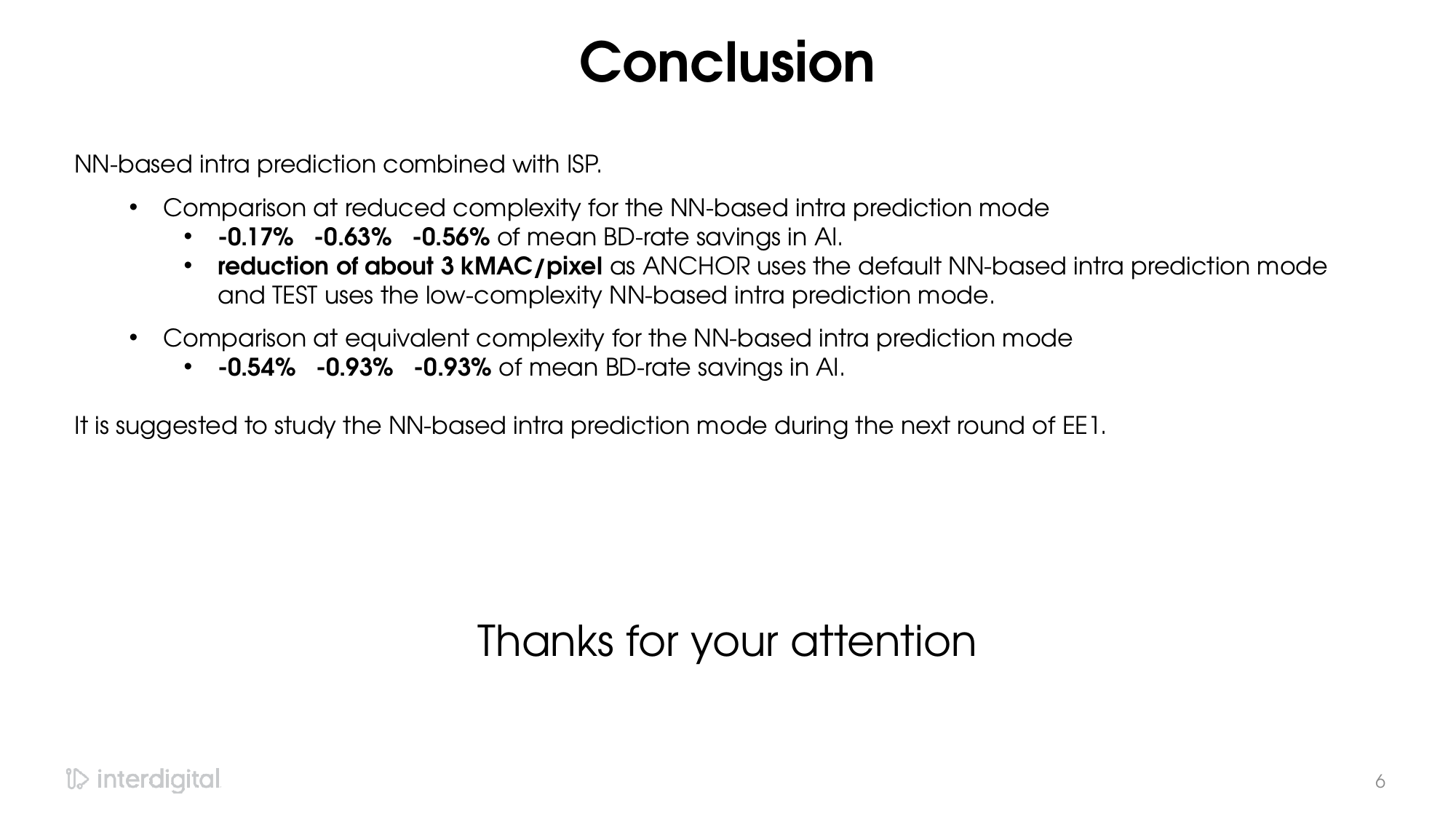

# Conclusion
NN-based intra prediction combined with ISP.

Comparison at reduced complexity for the NN-based intra prediction mode
-0.17%   -0.63%   -0.56% of mean BD-rate savings in AI.
reduction of about 3 kMAC/pixel as ANCHOR uses the default NN-based intra prediction mode and TEST uses the low-complexity NN-based intra prediction mode.

Comparison at equivalent complexity for the NN-based intra prediction mode
-0.54%   -0.93%   -0.93% of mean BD-rate savings in AI.

It is suggested to study the NN-based intra prediction mode during the next round of EE1.

Thanks for your attention

6